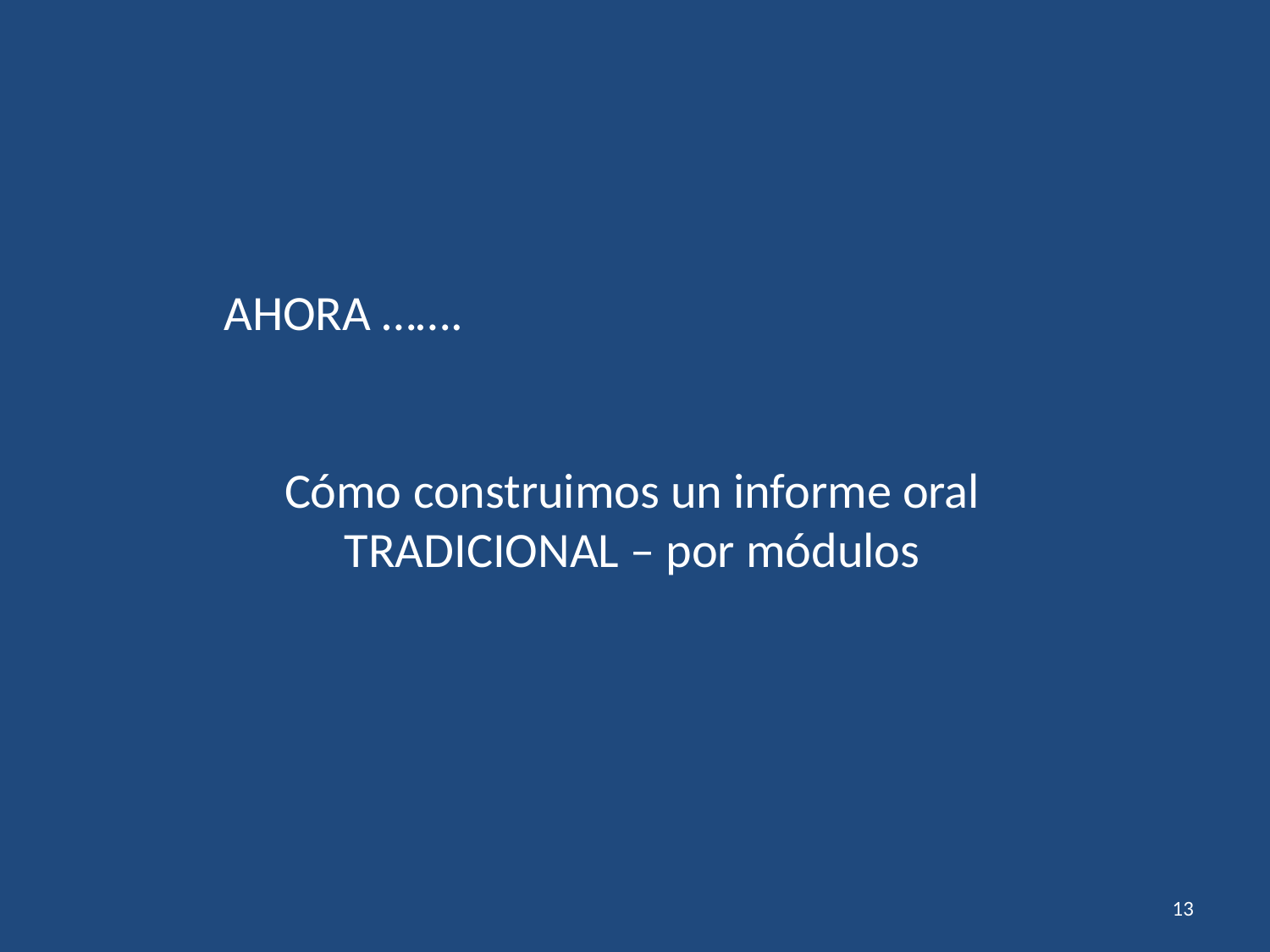

AHORA …….

Cómo construimos un informe oral TRADICIONAL – por módulos

13